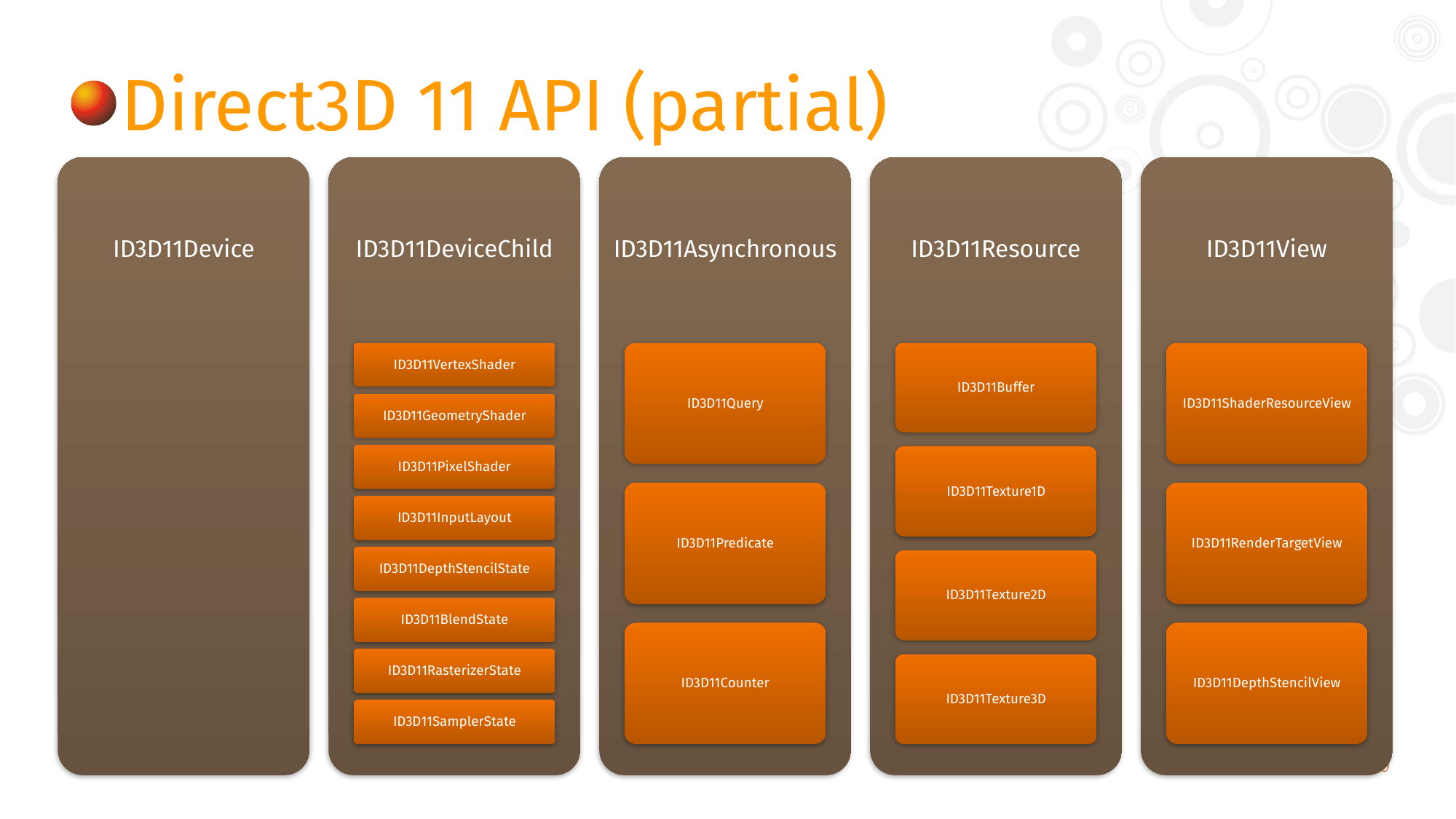

Direct3D 11 API (partial)
ID3D11Device
ID3D11DeviceChild
ID3D11Asynchronous
ID3D11Resource
ID3D11View
ID3D11Buffer
ID3D11Query
ID3D11ShaderResourceView
ID3D11VertexShader
ID3D11GeometryShader
ID3D11PixelShader
ID3D11Texture1D
ID3D11Predicate
ID3D11RenderTargetView
ID3D11InputLayout
ID3D11DepthStencilState
ID3D11Texture2D
ID3D11BlendState
ID3D11Counter
ID3D11DepthStencilView
ID3D11RasterizerState
ID3D11Texture3D
ID3D11SamplerState